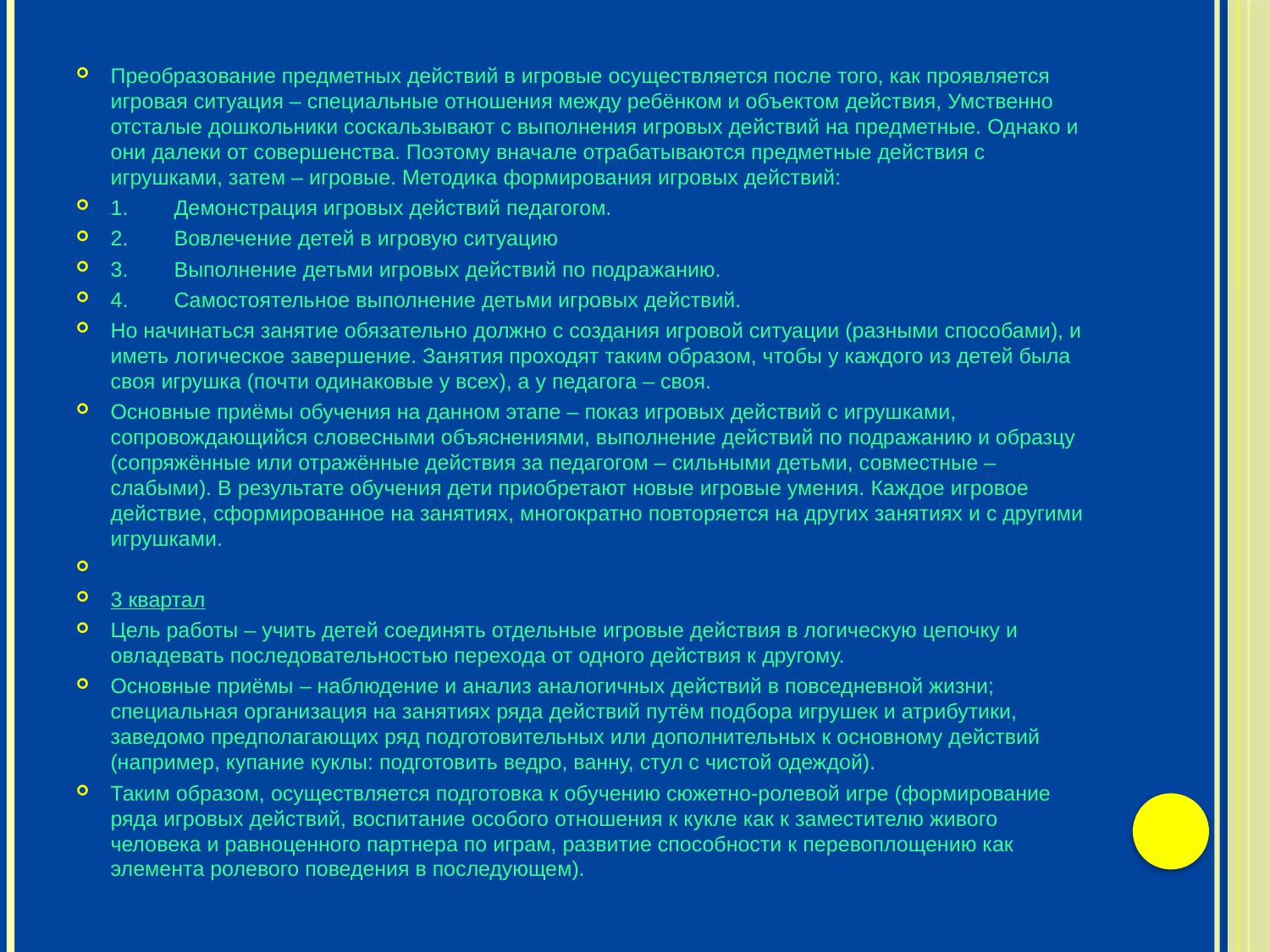

Преобразование предметных действий в игровые осуществляется после того, как проявляется игровая ситуация – специальные отношения между ребёнком и объектом действия, Умственно отсталые дошкольники соскальзывают с выполнения игровых действий на предметные. Однако и они далеки от совершенства. Поэтому вначале отрабатываются предметные действия с игрушками, затем – игровые. Методика формирования игровых действий:
1.	Демонстрация игровых действий педагогом.
2.	Вовлечение детей в игровую ситуацию
3.	Выполнение детьми игровых действий по подражанию.
4.	Самостоятельное выполнение детьми игровых действий.
Но начинаться занятие обязательно должно с создания игровой ситуации (разными способами), и иметь логическое завершение. Занятия проходят таким образом, чтобы у каждого из детей была своя игрушка (почти одинаковые у всех), а у педагога – своя.
Основные приёмы обучения на данном этапе – показ игровых действий с игрушками, сопровождающийся словесными объяснениями, выполнение действий по подражанию и образцу (сопряжённые или отражённые действия за педагогом – сильными детьми, совместные – слабыми). В результате обучения дети приобретают новые игровые умения. Каждое игровое действие, сформированное на занятиях, многократно повторяется на других занятиях и с другими игрушками.

3 квартал
Цель работы – учить детей соединять отдельные игровые действия в логическую цепочку и овладевать последовательностью перехода от одного действия к другому.
Основные приёмы – наблюдение и анализ аналогичных действий в повседневной жизни; специальная организация на занятиях ряда действий путём подбора игрушек и атрибутики, заведомо предполагающих ряд подготовительных или дополнительных к основному действий (например, купание куклы: подготовить ведро, ванну, стул с чистой одеждой).
Таким образом, осуществляется подготовка к обучению сюжетно-ролевой игре (формирование ряда игровых действий, воспитание особого отношения к кукле как к заместителю живого человека и равноценного партнера по играм, развитие способности к перевоплощению как элемента ролевого поведения в последующем).